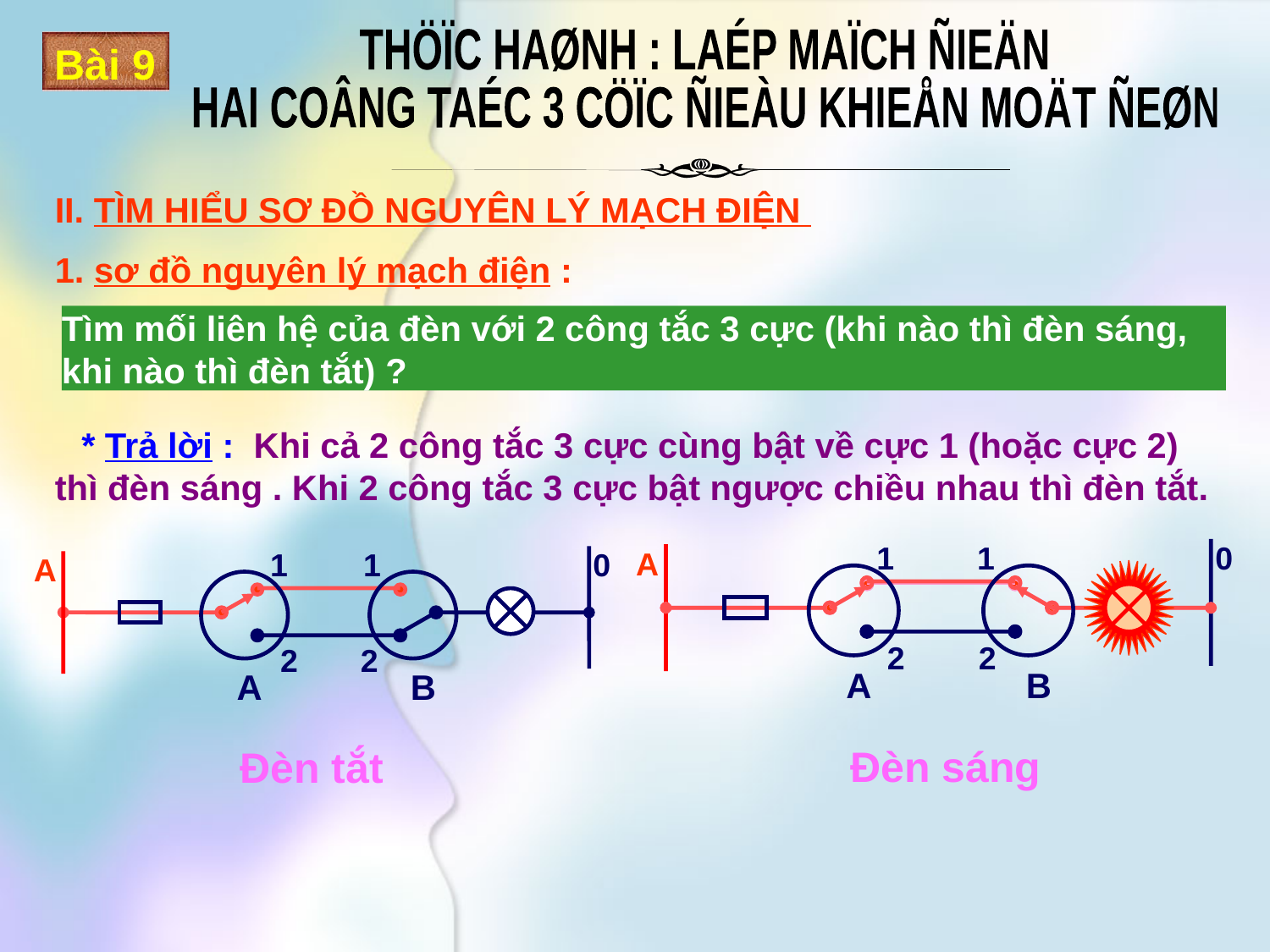

II. TÌM HIỂU SƠ ĐỒ NGUYÊN LÝ MẠCH ĐIỆN
1. sơ đồ nguyên lý mạch điện :
Tìm mối liên hệ của đèn với 2 công tắc 3 cực (khi nào thì đèn sáng, khi nào thì đèn tắt) ?
   * Trả lời :  Khi cả 2 công tắc 3 cực cùng bật về cực 1 (hoặc cực 2) thì đèn sáng . Khi 2 công tắc 3 cực bật ngược chiều nhau thì đèn tắt.

1
1
0

A

1
1
0
A

2
2
2
2
A
B
A
B
Đèn sáng
Đèn tắt